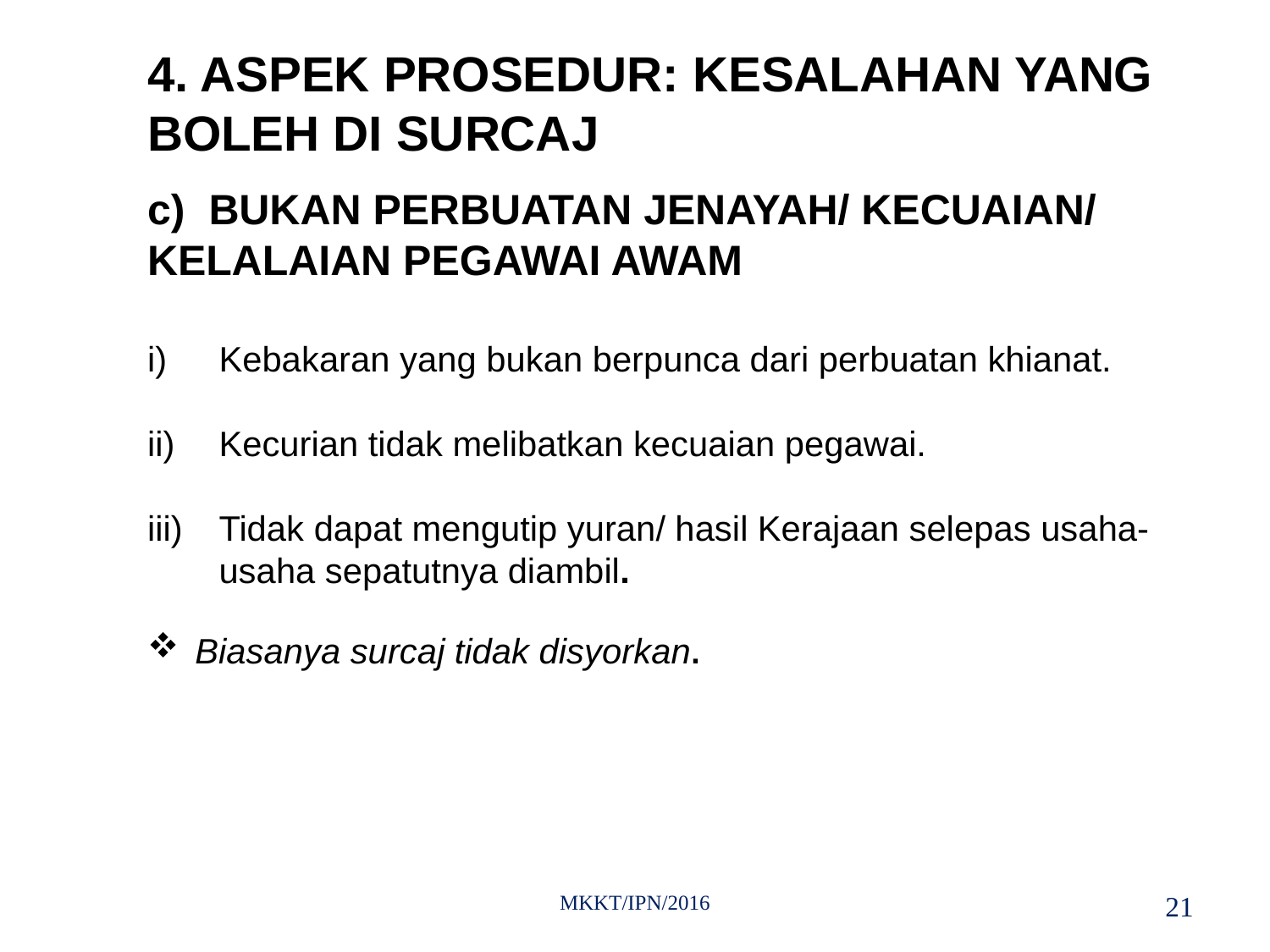

4. ASPEK PROSEDUR: KESALAHAN YANG BOLEH DI SURCAJ
c)  BUKAN PERBUATAN JENAYAH/ KECUAIAN/ KELALAIAN PEGAWAI AWAM
Kebakaran yang bukan berpunca dari perbuatan khianat.

Kecurian tidak melibatkan kecuaian pegawai.

Tidak dapat mengutip yuran/ hasil Kerajaan selepas usaha-usaha sepatutnya diambil.

Biasanya surcaj tidak disyorkan.

MKKT/IPN/2016
21